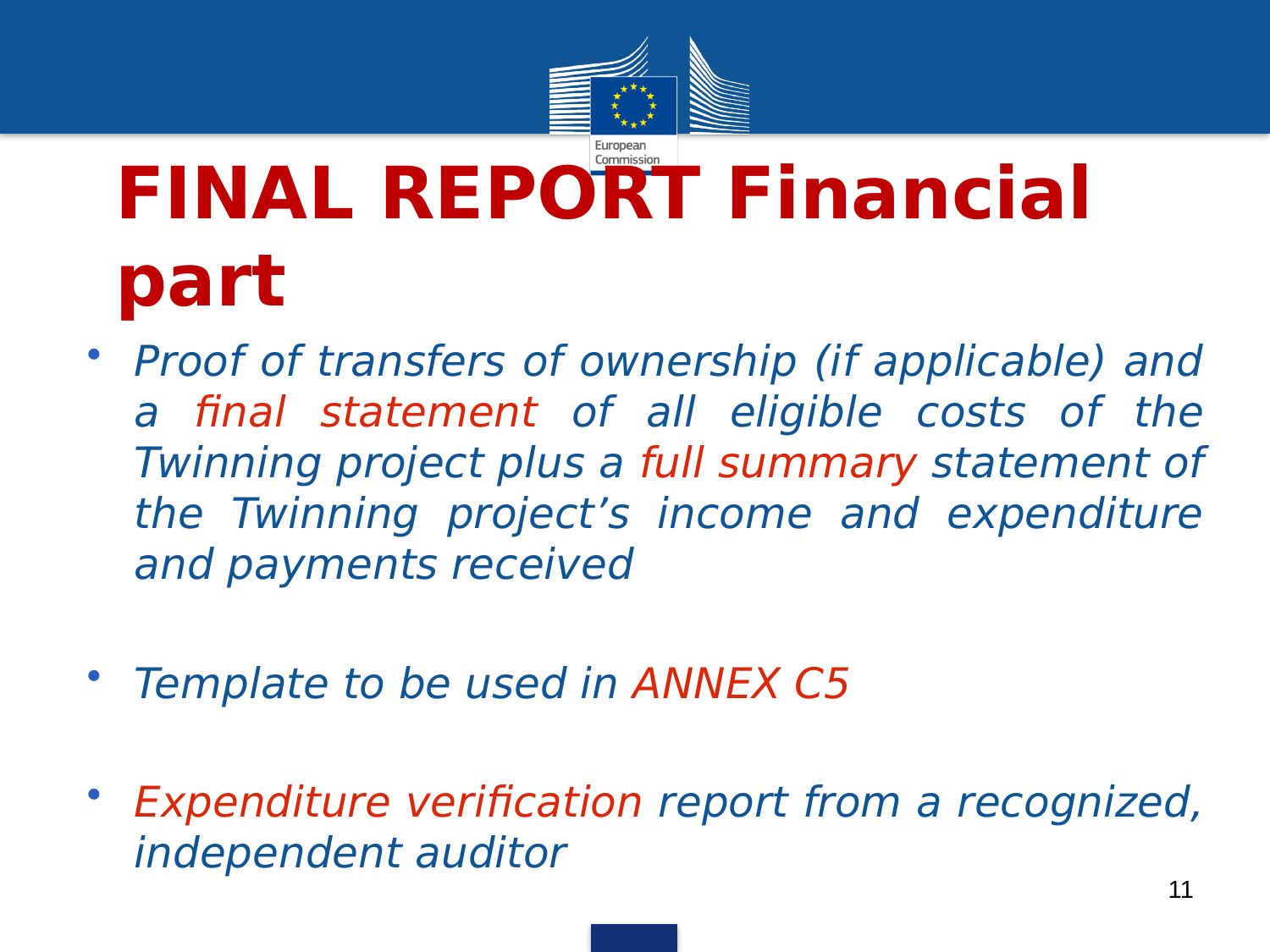

# FINAL REPORT Financial part
Proof of transfers of ownership (if applicable) and a final statement of all eligible costs of the Twinning project plus a full summary statement of the Twinning project’s income and expenditure and payments received

Template to be used in ANNEX C5

Expenditure verification report from a recognized, independent auditor

11